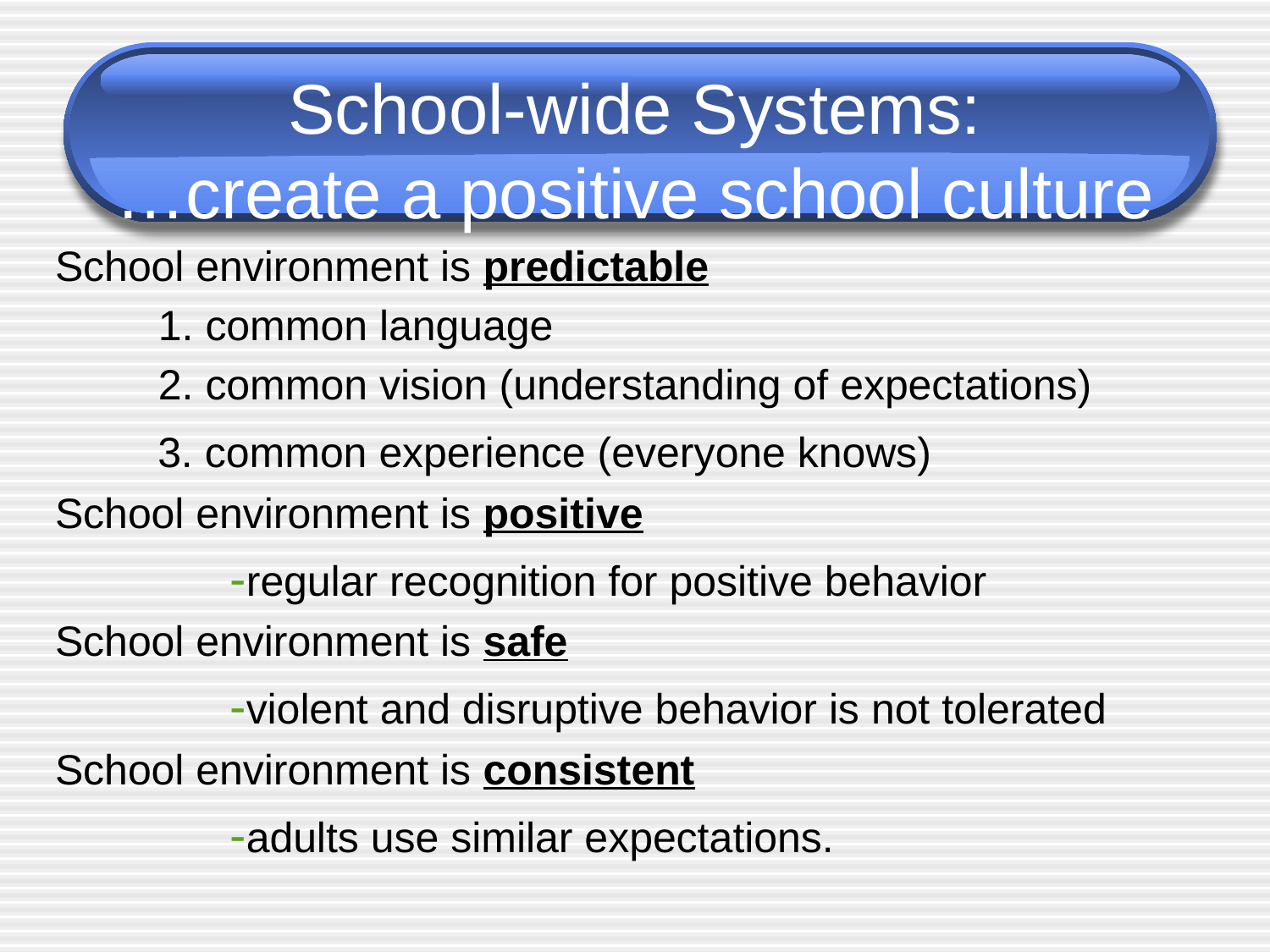

# School-wide Systems: …create a positive school culture
School environment is predictable
	1. common language
	2. common vision (understanding of expectations)
	    3. common experience (everyone knows)
School environment is positive
		-regular recognition for positive behavior
School environment is safe
		-violent and disruptive behavior is not tolerated
School environment is consistent
		-adults use similar expectations.